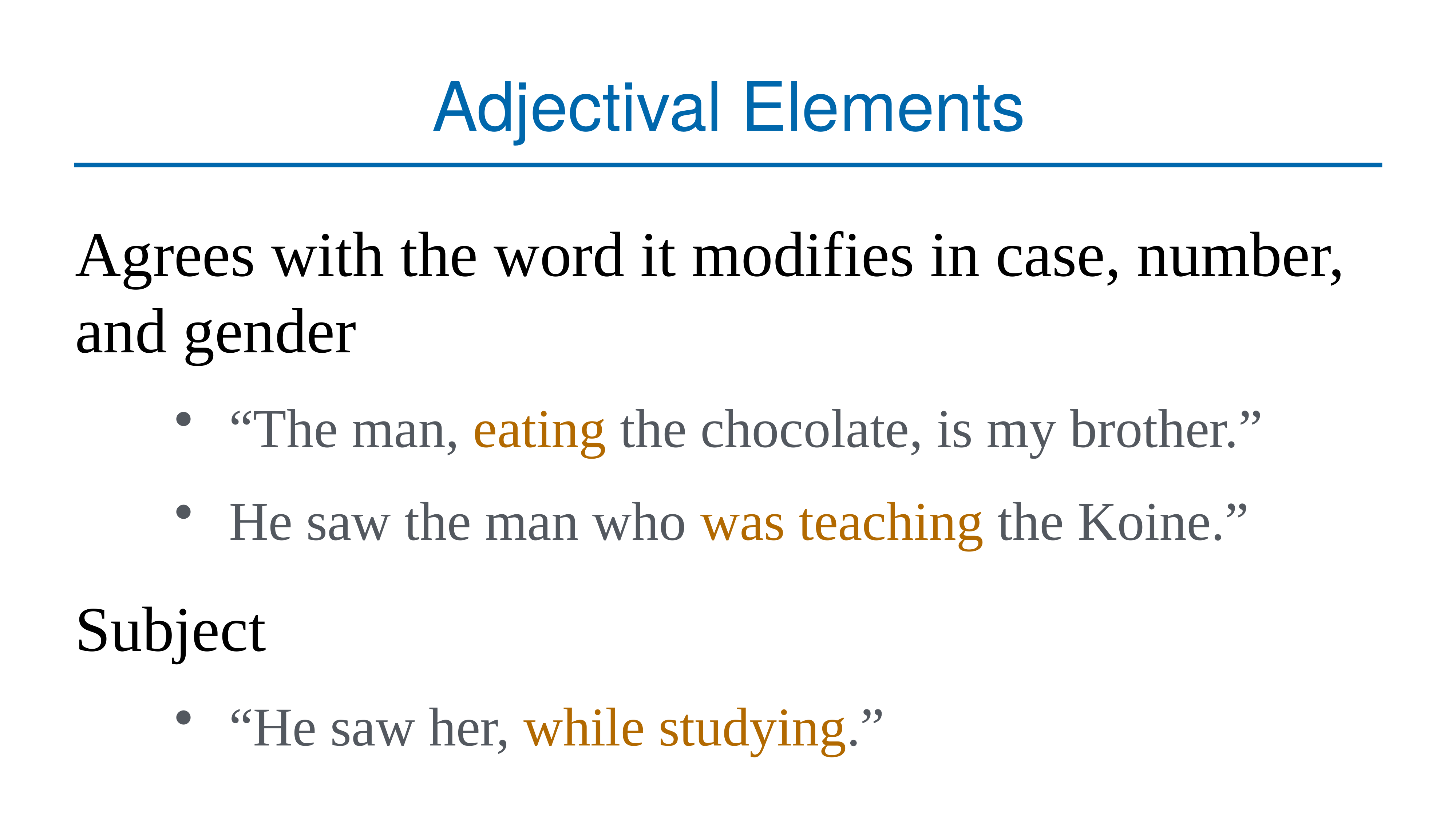

# Adjectival Elements
Agrees with the word it modifies in case, number, and gender
“The man, eating the chocolate, is my brother.”
He saw the man who was teaching the Koine.”
Subject
“He saw her, while studying.”